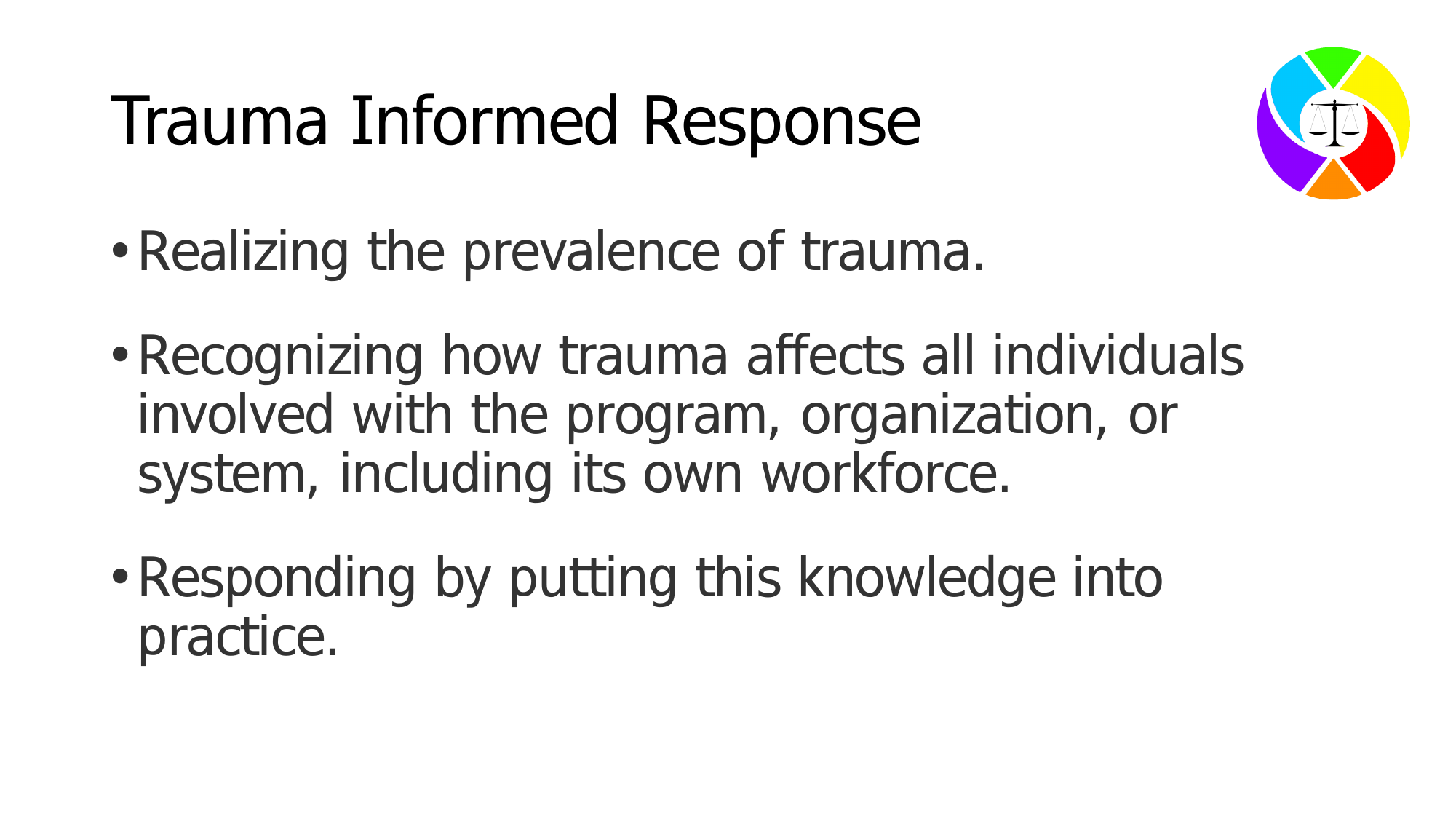

# Trauma Informed Response
Realizing the prevalence of trauma.

Recognizing how trauma affects all individuals involved with the program, organization, or system, including its own workforce.

Responding by putting this knowledge into practice.